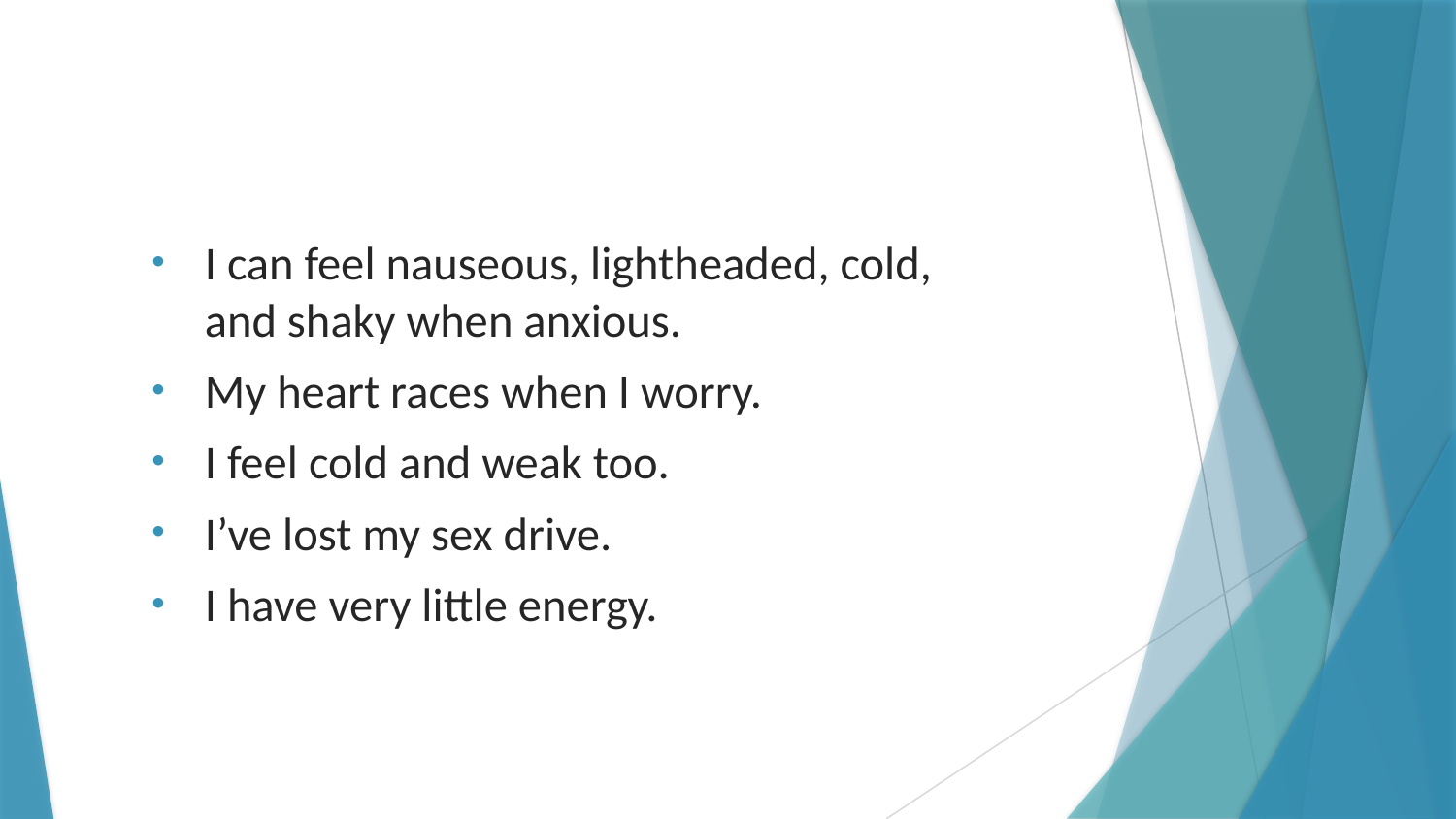

I can feel nauseous, lightheaded, cold, and shaky when anxious.
My heart races when I worry.
I feel cold and weak too.
I’ve lost my sex drive.
I have very little energy.